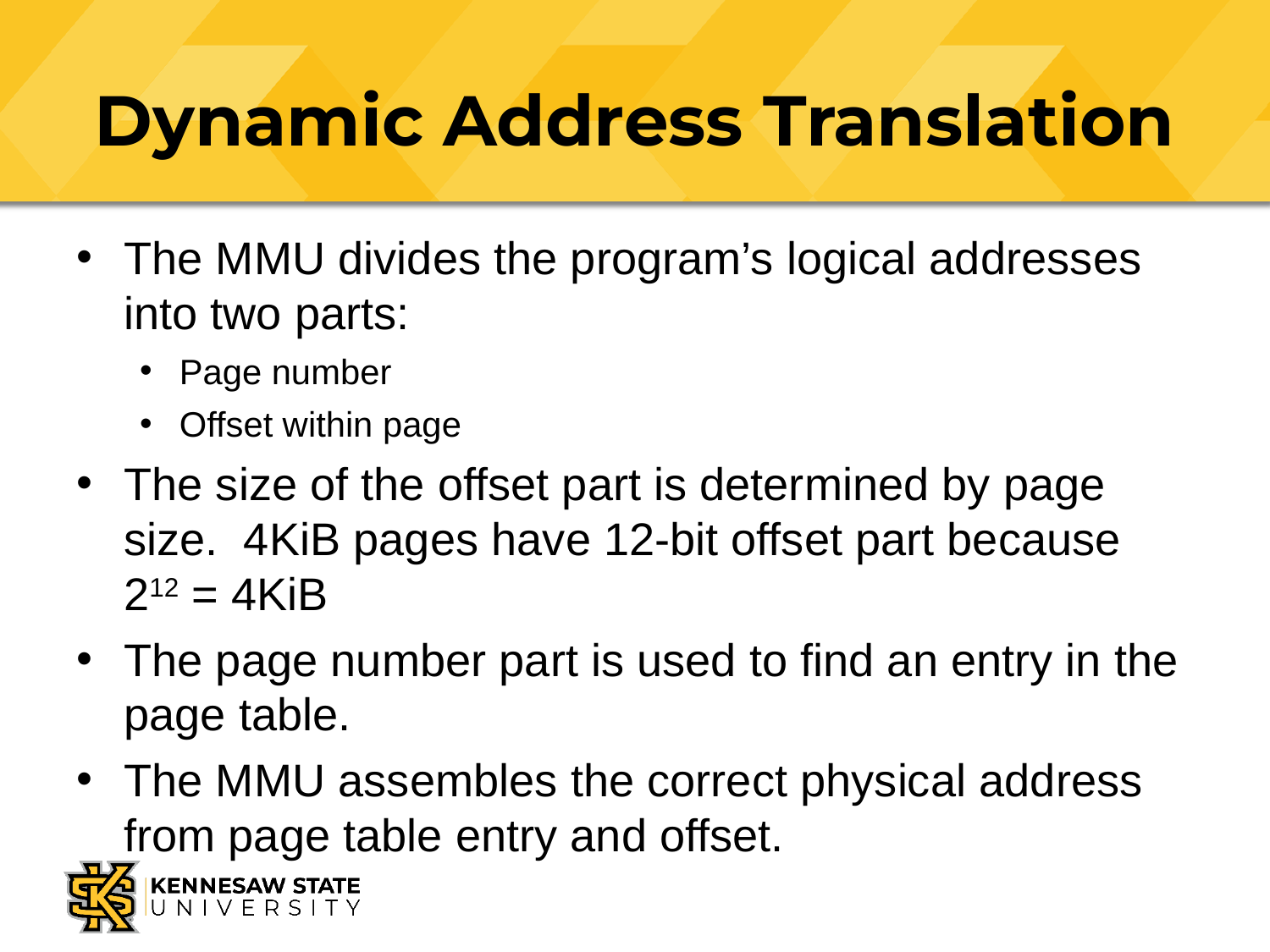

# Dynamic Address Translation
The MMU divides the program’s logical addresses into two parts:
Page number
Offset within page
The size of the offset part is determined by page size.  4KiB pages have 12-bit offset part because
212 = 4KiB
The page number part is used to find an entry in the page table.
The MMU assembles the correct physical address from page table entry and offset.